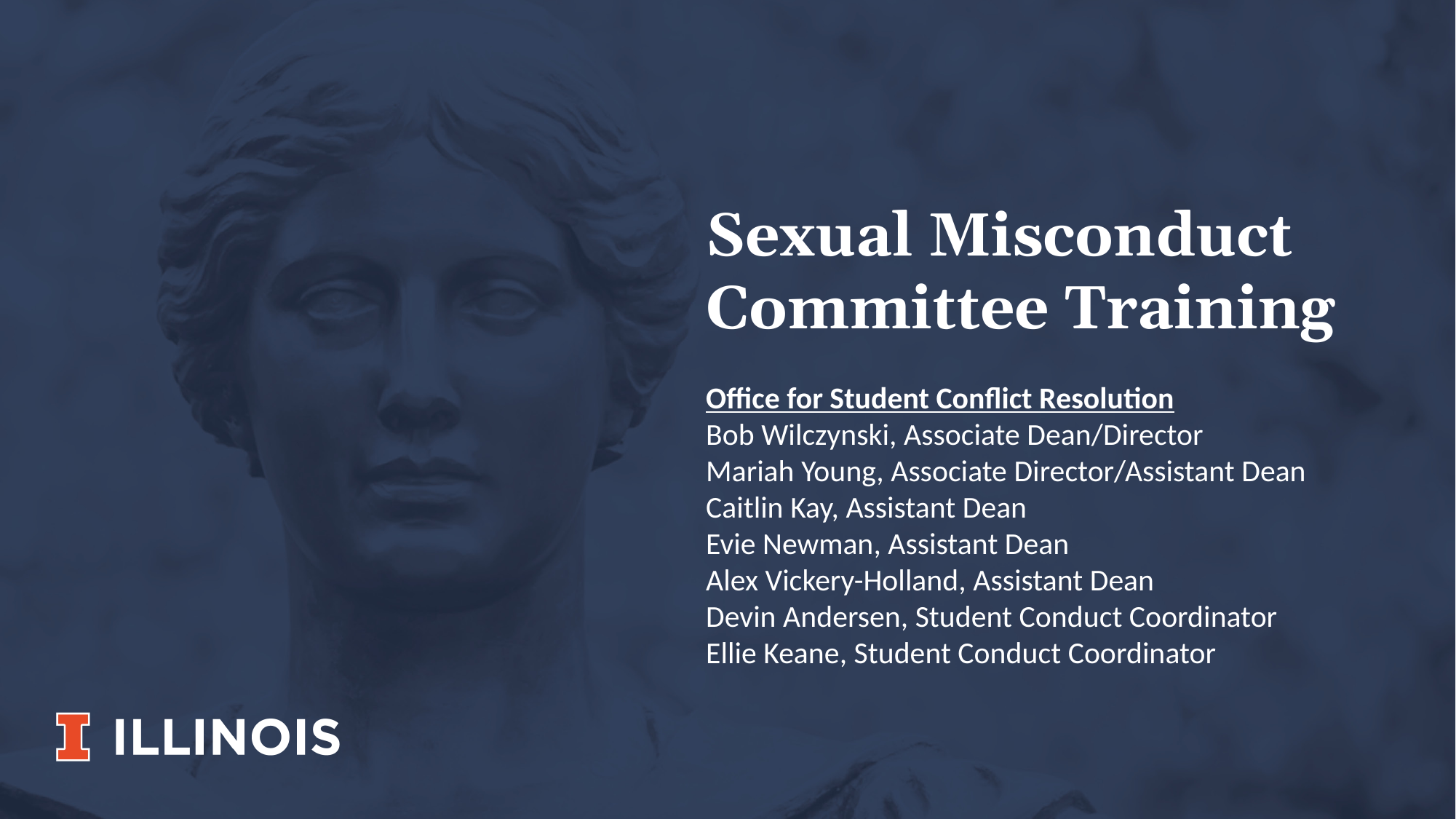

Sexual Misconduct
Committee Training
Office for Student Conflict Resolution
Bob Wilczynski, Associate Dean/Director
Mariah Young, Associate Director/Assistant Dean
Caitlin Kay, Assistant Dean
Evie Newman, Assistant Dean
Alex Vickery-Holland, Assistant Dean
Devin Andersen, Student Conduct Coordinator
Ellie Keane, Student Conduct Coordinator